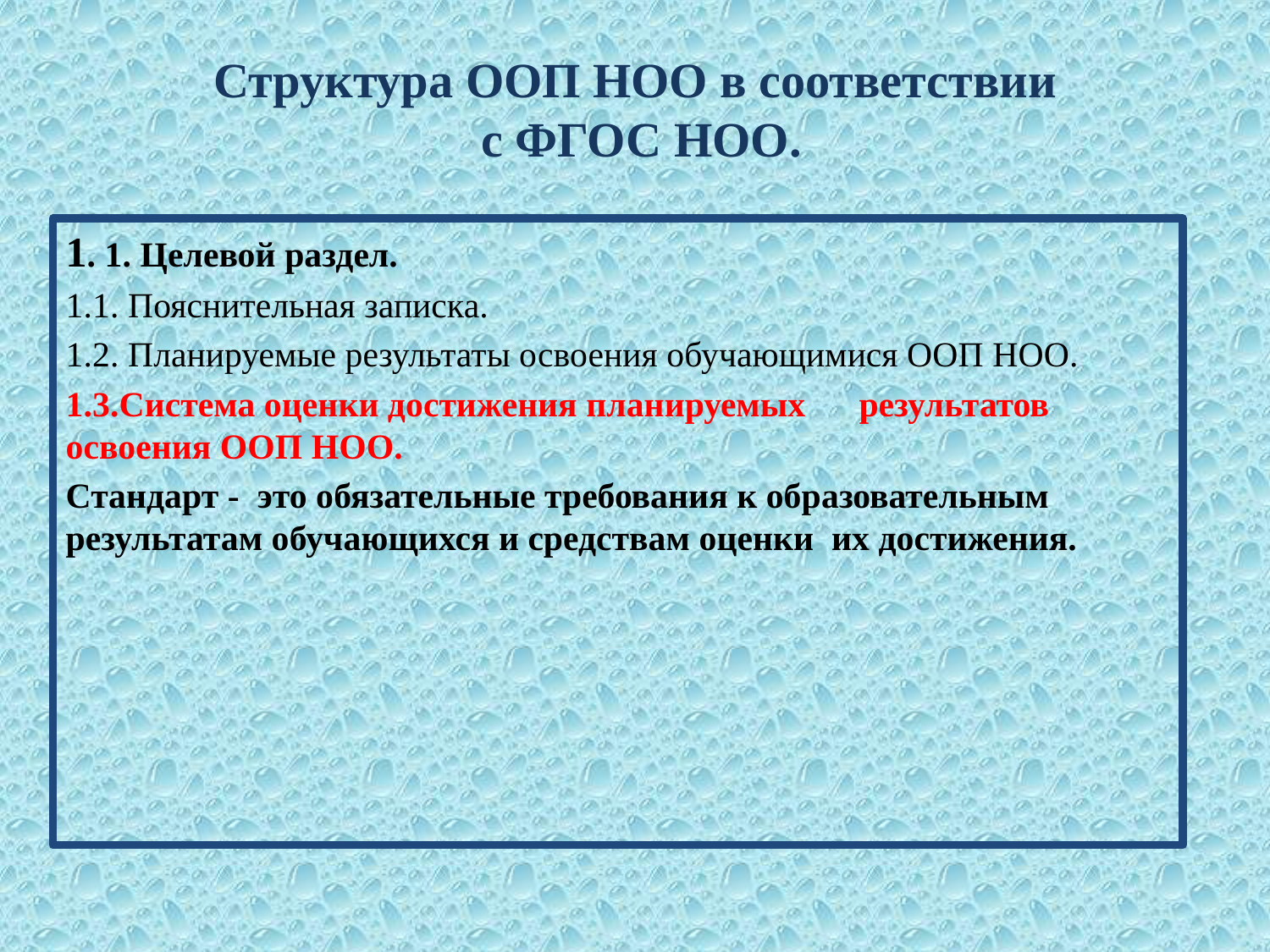

# Структура ООП НОО в соответствии с ФГОС НОО.
1. 1. Целевой раздел.
1.1. Пояснительная записка.
1.2. Планируемые результаты освоения обучающимися ООП НОО.
1.3.Система оценки достижения планируемых      результатов освоения ООП НОО.
Стандарт -  это обязательные требования к образовательным результатам обучающихся и средствам оценки  их достижения.